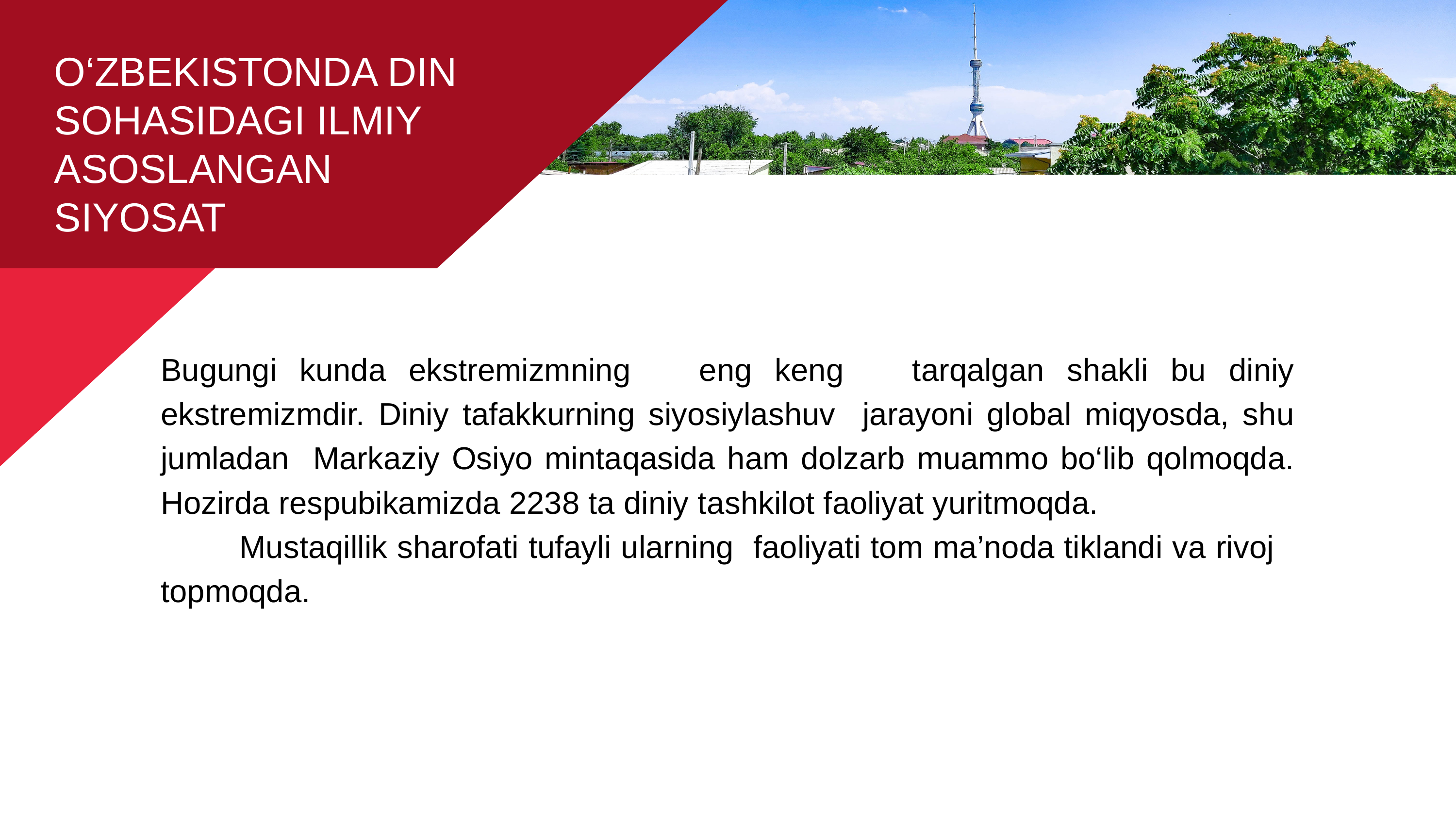

O‘zbekistonda dinsohasidagi ilmiyasoslangan siyosat.

O‘ZBEKISTONDA DIN SOHASIDAGI ILMIY ASOSLANGAN SIYOSAT

Bugungi kunda ekstremizmning   eng keng   tarqalgan shakli bu diniy ekstremizmdir. Diniy tafakkurning siyosiylashuv  jarayoni global miqyosda, shu jumladan  Markaziy Osiyo mintaqasida ham dolzarb muammo bo‘lib qolmoqda. Hozirda respubikamizda 2238 ta diniy tashkilot faoliyat yuritmoqda.                               Mustaqillik sharofati tufayli ularning  faoliyati tom ma’noda tiklandi va rivoj   topmoqda.